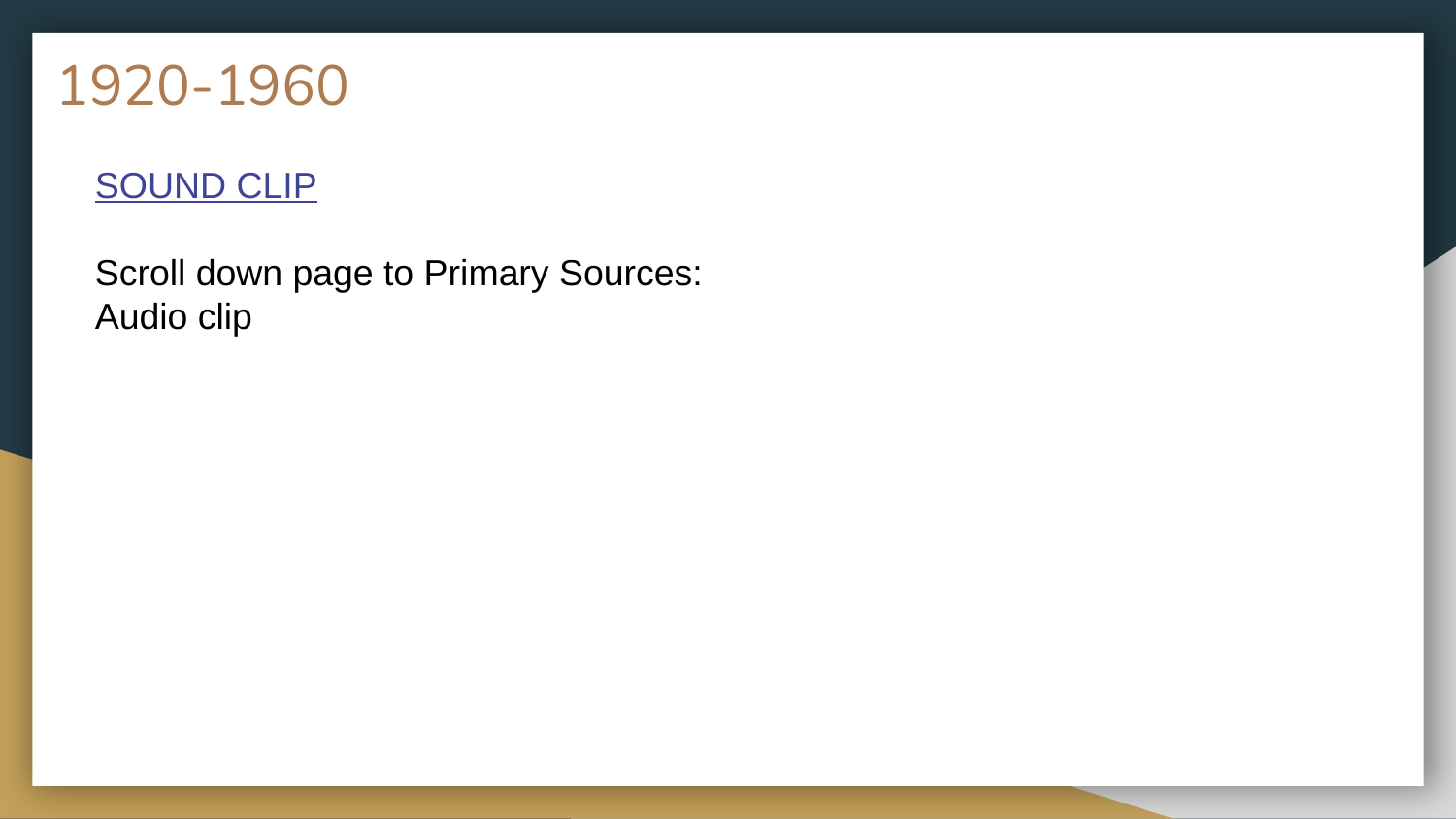

# 1920-1960
SOUND CLIP

Scroll down page to Primary Sources: Audio clip